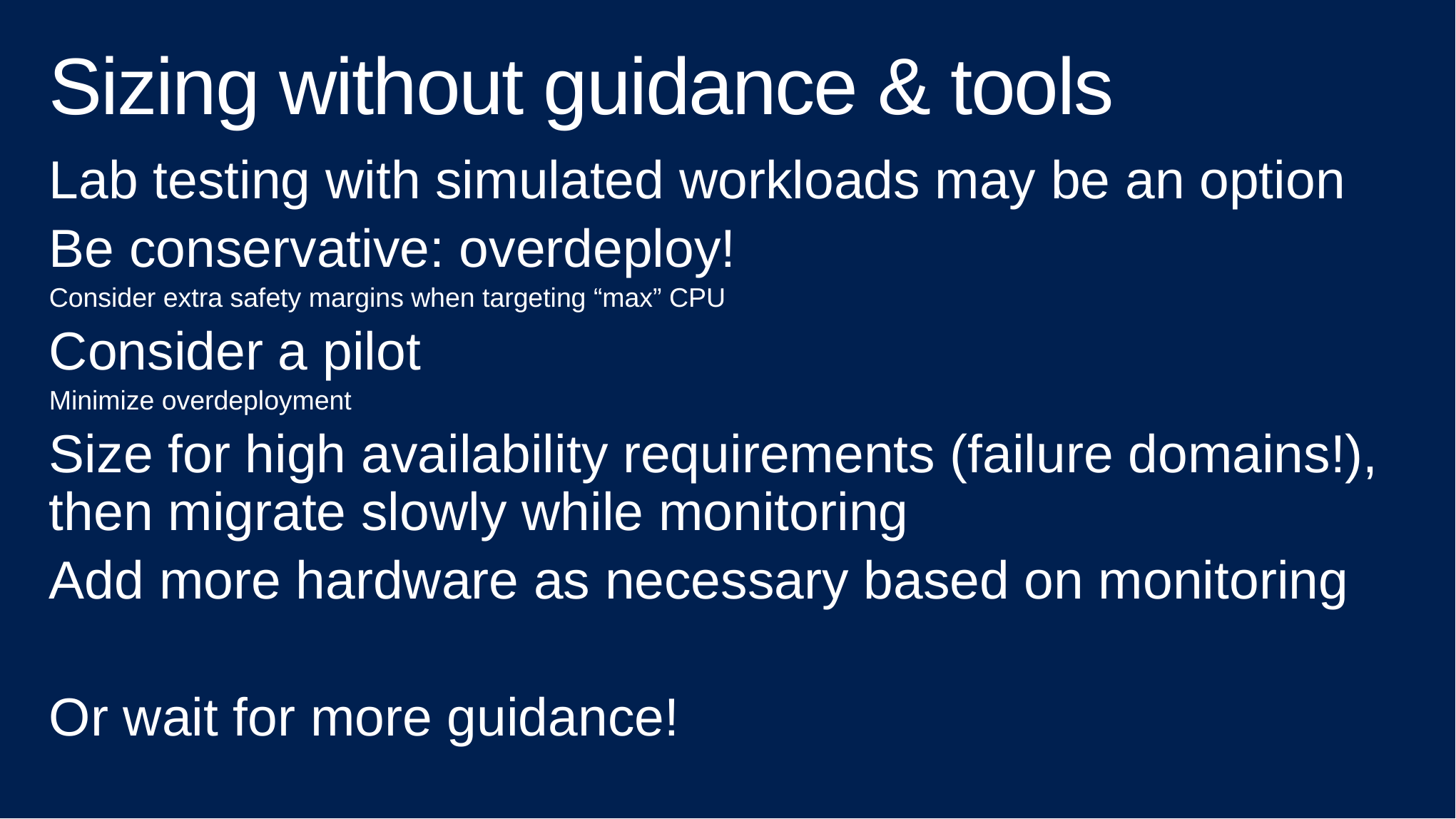

# Sizing without guidance & tools
Lab testing with simulated workloads may be an option
Be conservative: overdeploy!
Consider extra safety margins when targeting “max” CPU
Consider a pilot
Minimize overdeployment
Size for high availability requirements (failure domains!), then migrate slowly while monitoring
Add more hardware as necessary based on monitoring

Or wait for more guidance!